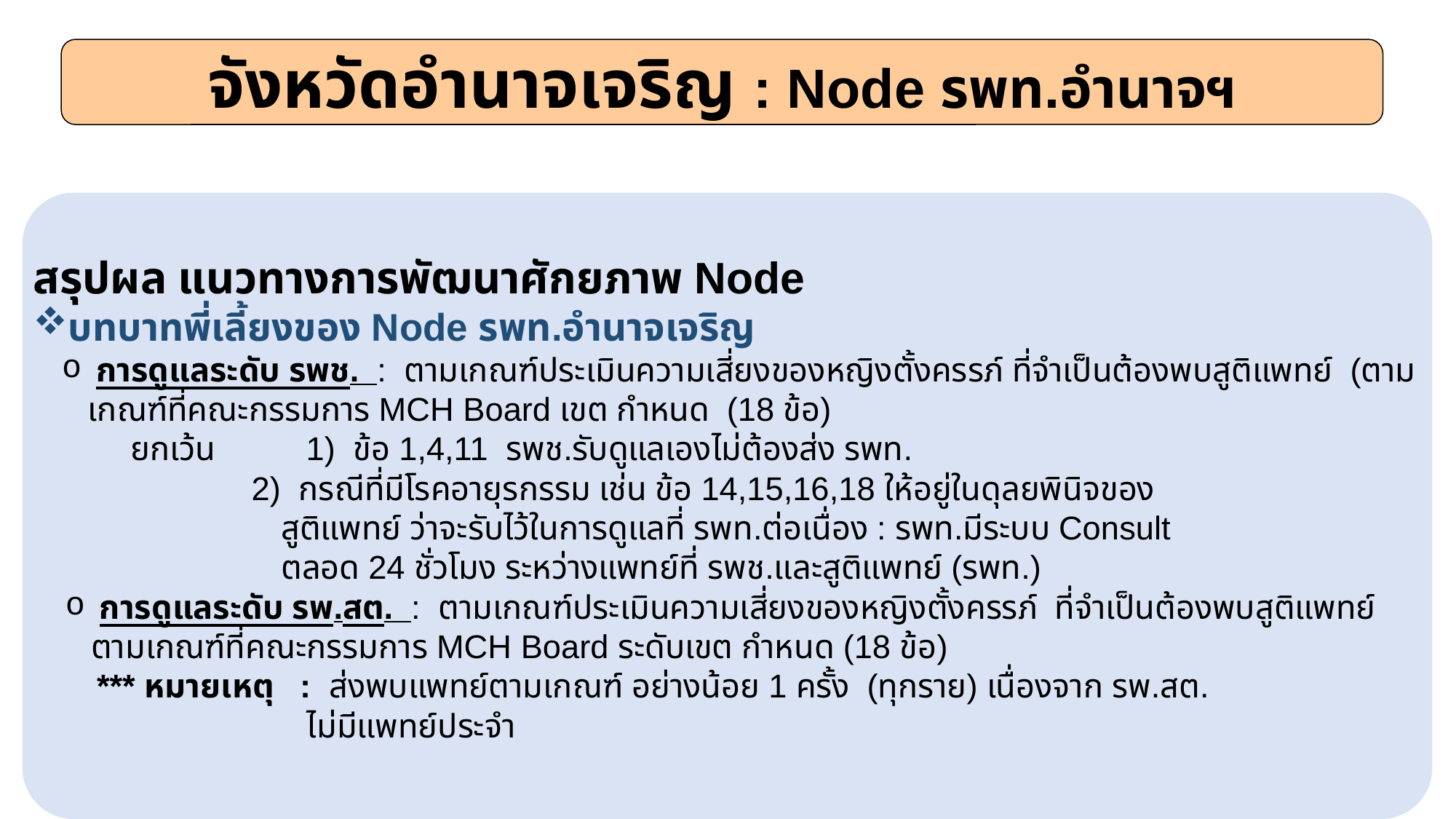

จังหวัดอำนาจเจริญ : Node รพท.อำนาจฯ

สรุปผล แนวทางการพัฒนาศักยภาพ Node
บทบาทพี่เลี้ยงของ Node รพท.อำนาจเจริญ
 การดูแลระดับ รพช.  :  ตามเกณฑ์ประเมินความเสี่ยงของหญิงตั้งครรภ์ ที่จำเป็นต้องพบสูติแพทย์  (ตามเกณฑ์ที่คณะกรรมการ MCH Board เขต กำหนด  (18 ข้อ)
     ยกเว้น 	1)  ข้อ 1,4,11  รพช.รับดูแลเองไม่ต้องส่ง รพท.
		2)  กรณีที่มีโรคอายุรกรรม เช่น ข้อ 14,15,16,18 ให้อยู่ในดุลยพินิจของ
                             สูติแพทย์ ว่าจะรับไว้ในการดูแลที่ รพท.ต่อเนื่อง : รพท.มีระบบ Consult
                             ตลอด 24 ชั่วโมง ระหว่างแพทย์ที่ รพช.และสูติแพทย์ (รพท.)
 การดูแลระดับ รพ.สต.  :  ตามเกณฑ์ประเมินความเสี่ยงของหญิงตั้งครรภ์  ที่จำเป็นต้องพบสูติแพทย์  ตามเกณฑ์ที่คณะกรรมการ MCH Board ระดับเขต กำหนด (18 ข้อ)
       *** หมายเหตุ   :  ส่งพบแพทย์ตามเกณฑ์ อย่างน้อย 1 ครั้ง  (ทุกราย) เนื่องจาก รพ.สต.
                                ไม่มีแพทย์ประจำ